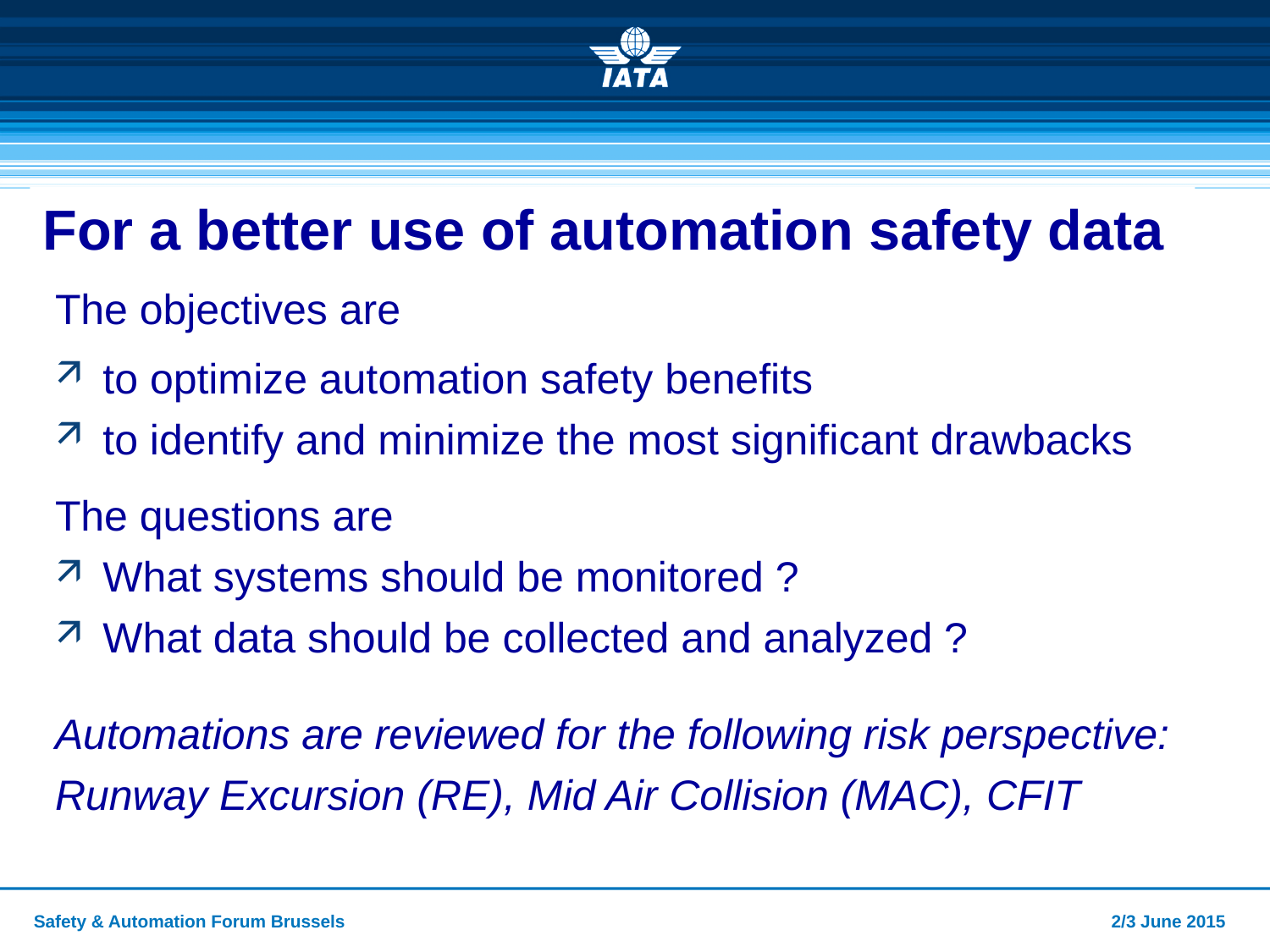

# For a better use of automation safety data
The objectives are
to optimize automation safety benefits
to identify and minimize the most significant drawbacks
The questions are
What systems should be monitored ?
What data should be collected and analyzed ?

Automations are reviewed for the following risk perspective: Runway Excursion (RE), Mid Air Collision (MAC), CFIT
Safety & Automation Forum Brussels
2/3 June 2015